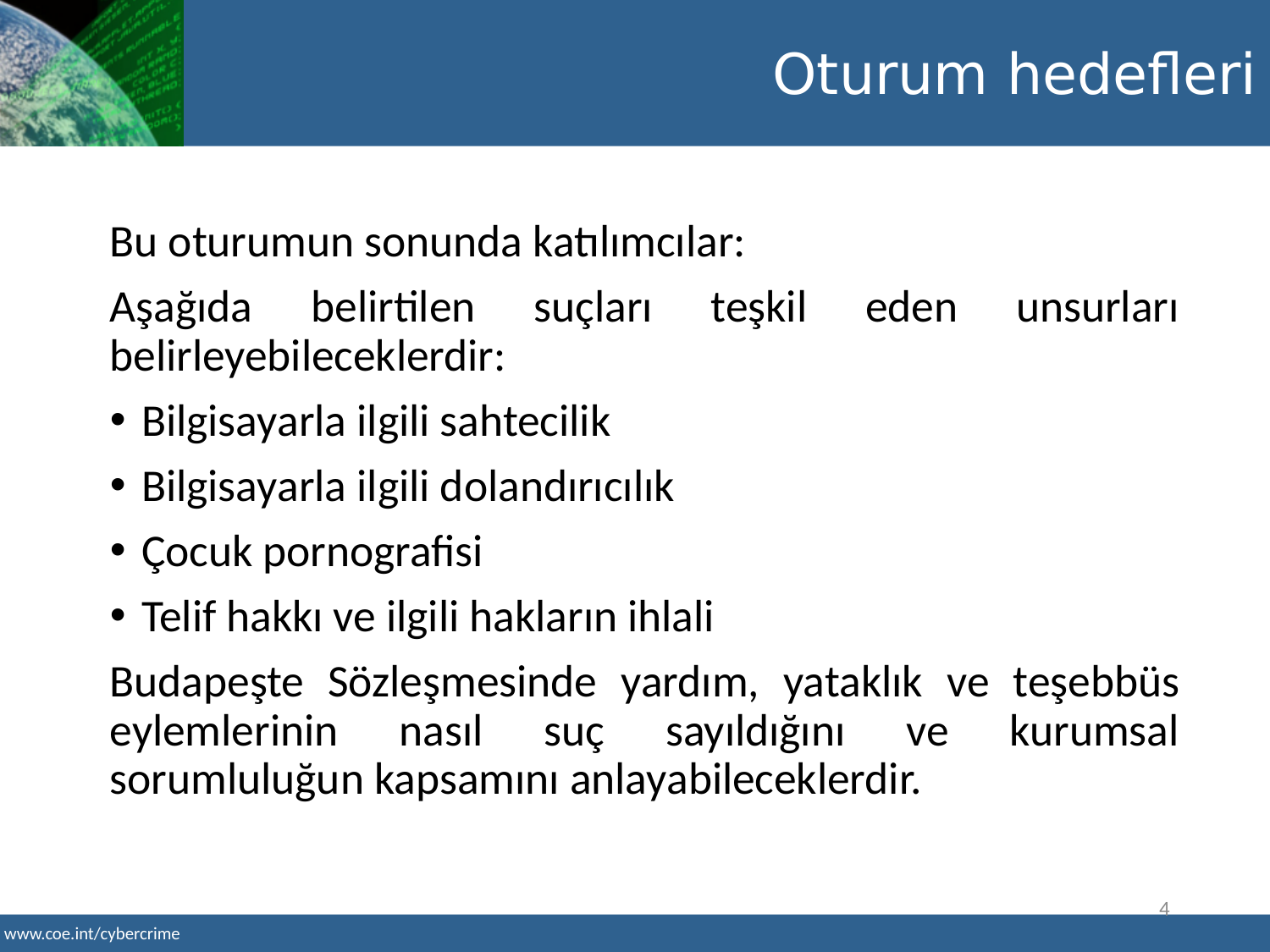

Oturum hedefleri

Bu oturumun sonunda katılımcılar:
Aşağıda belirtilen suçları teşkil eden unsurları belirleyebileceklerdir:
Bilgisayarla ilgili sahtecilik
Bilgisayarla ilgili dolandırıcılık
Çocuk pornografisi
Telif hakkı ve ilgili hakların ihlali
Budapeşte Sözleşmesinde yardım, yataklık ve teşebbüs eylemlerinin nasıl suç sayıldığını ve kurumsal sorumluluğun kapsamını anlayabileceklerdir.

4